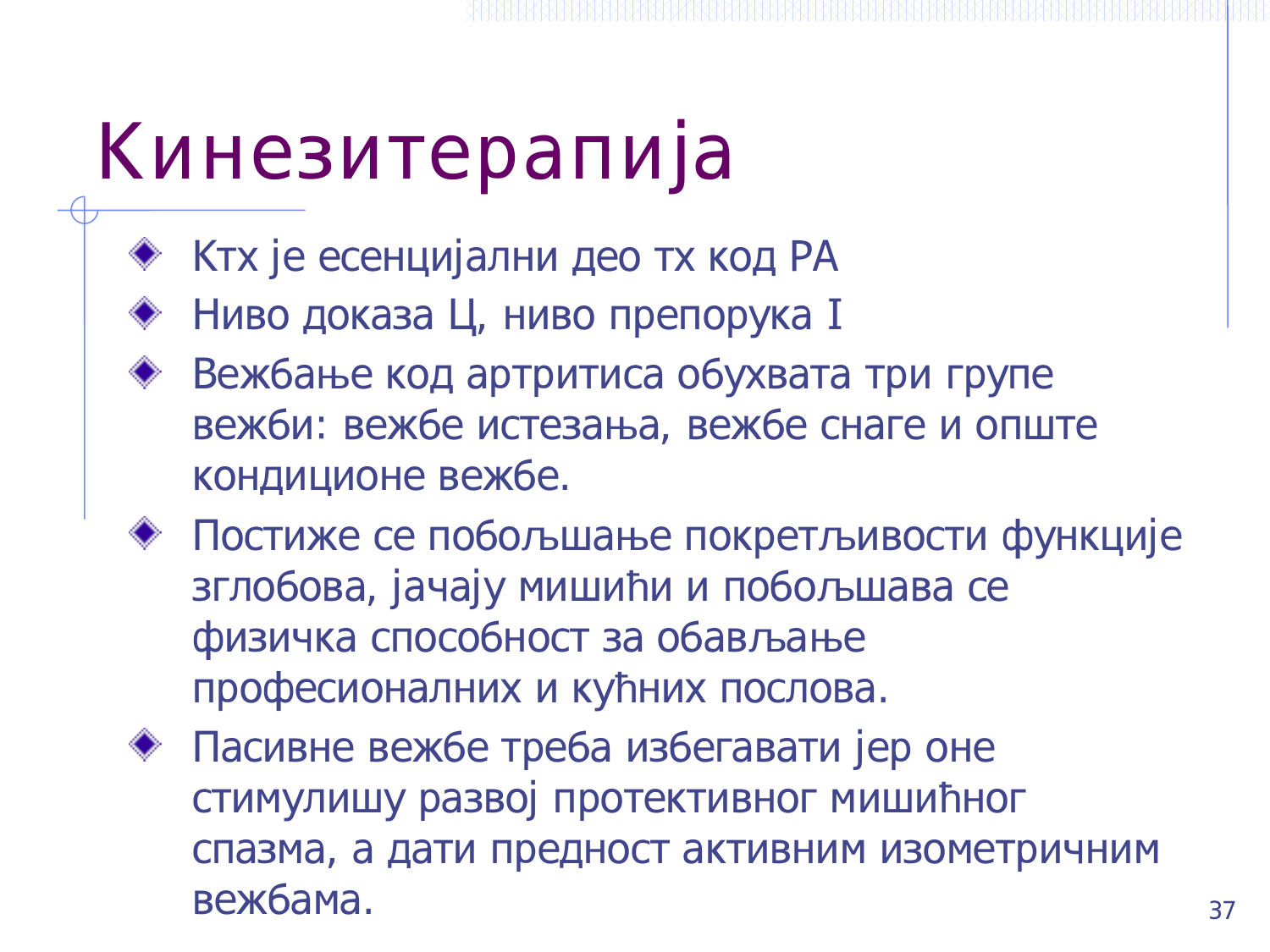

# Кинезитерапија
Ктх је есенцијални део тх код РА
Ниво доказа Ц, ниво препорука I
Вежбање код артритиса обухвата три групе вежби: вежбе истезања, вежбе снаге и опште кондиционе вежбе.
Постиже се побољшање покретљивости функције зглобова, јачају мишићи и побољшава се физичка способност за обављање професионалних и кућних послова.
Пасивне вежбе треба избегавати јер оне стимулишу развој протективног мишићног спазма, а дати предност активним изометричним вежбама.
37